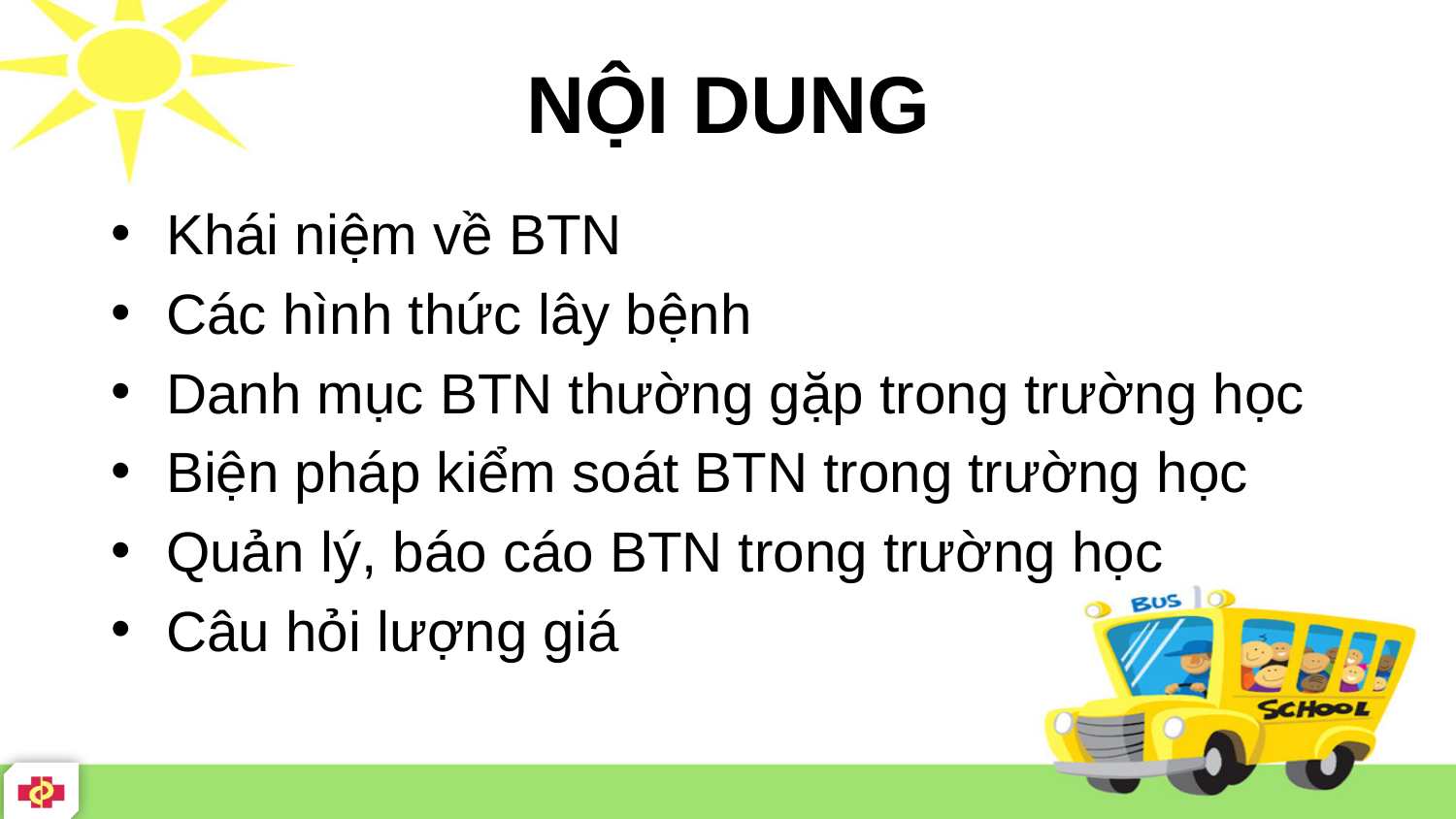

# NỘI DUNG
Khái niệm về BTN
Các hình thức lây bệnh
Danh mục BTN thường gặp trong trường học
Biện pháp kiểm soát BTN trong trường học
Quản lý, báo cáo BTN trong trường học
Câu hỏi lượng giá